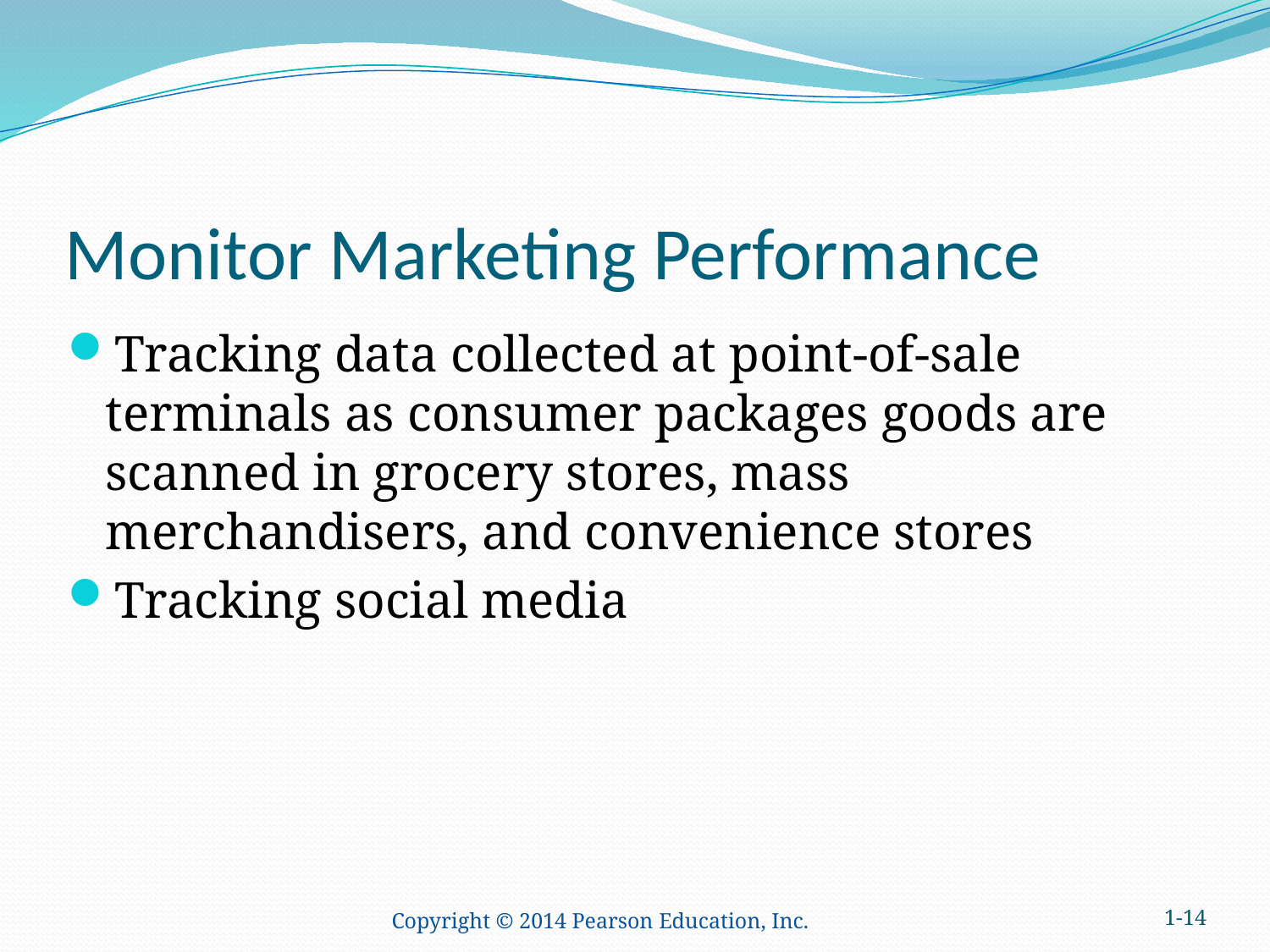

# Monitor Marketing Performance
Tracking data collected at point-of-sale terminals as consumer packages goods are scanned in grocery stores, mass merchandisers, and convenience stores
Tracking social media
Copyright © 2014 Pearson Education, Inc.
1-14